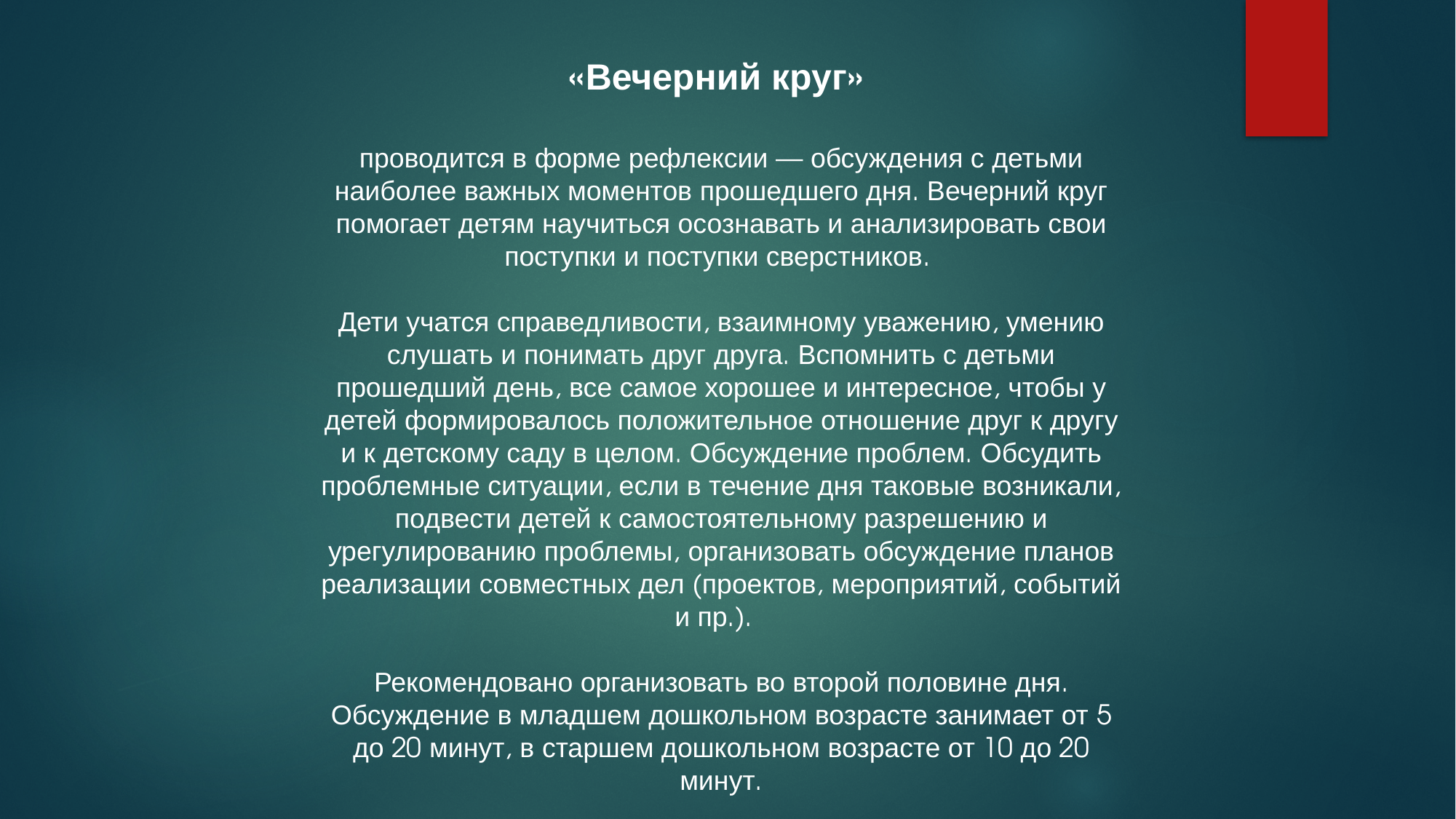

«Вечерний круг»

проводится в форме рефлексии — обсуждения с детьми наиболее важных моментов прошедшего дня. Вечерний круг помогает детям научиться осознавать и анализировать свои поступки и поступки сверстников.

Дети учатся справедливости, взаимному уважению, умению слушать и понимать друг друга. Вспомнить с детьми прошедший день, все самое хорошее и интересное, чтобы у детей формировалось положительное отношение друг к другу и к детскому саду в целом. Обсуждение проблем. Обсудить проблемные ситуации, если в течение дня таковые возникали, подвести детей к самостоятельному разрешению и урегулированию проблемы, организовать обсуждение планов реализации совместных дел (проектов, мероприятий, событий и пр.).

Рекомендовано организовать во второй половине дня. Обсуждение в младшем дошкольном возрасте занимает от 5 до 20 минут, в старшем дошкольном возрасте от 10 до 20 минут.